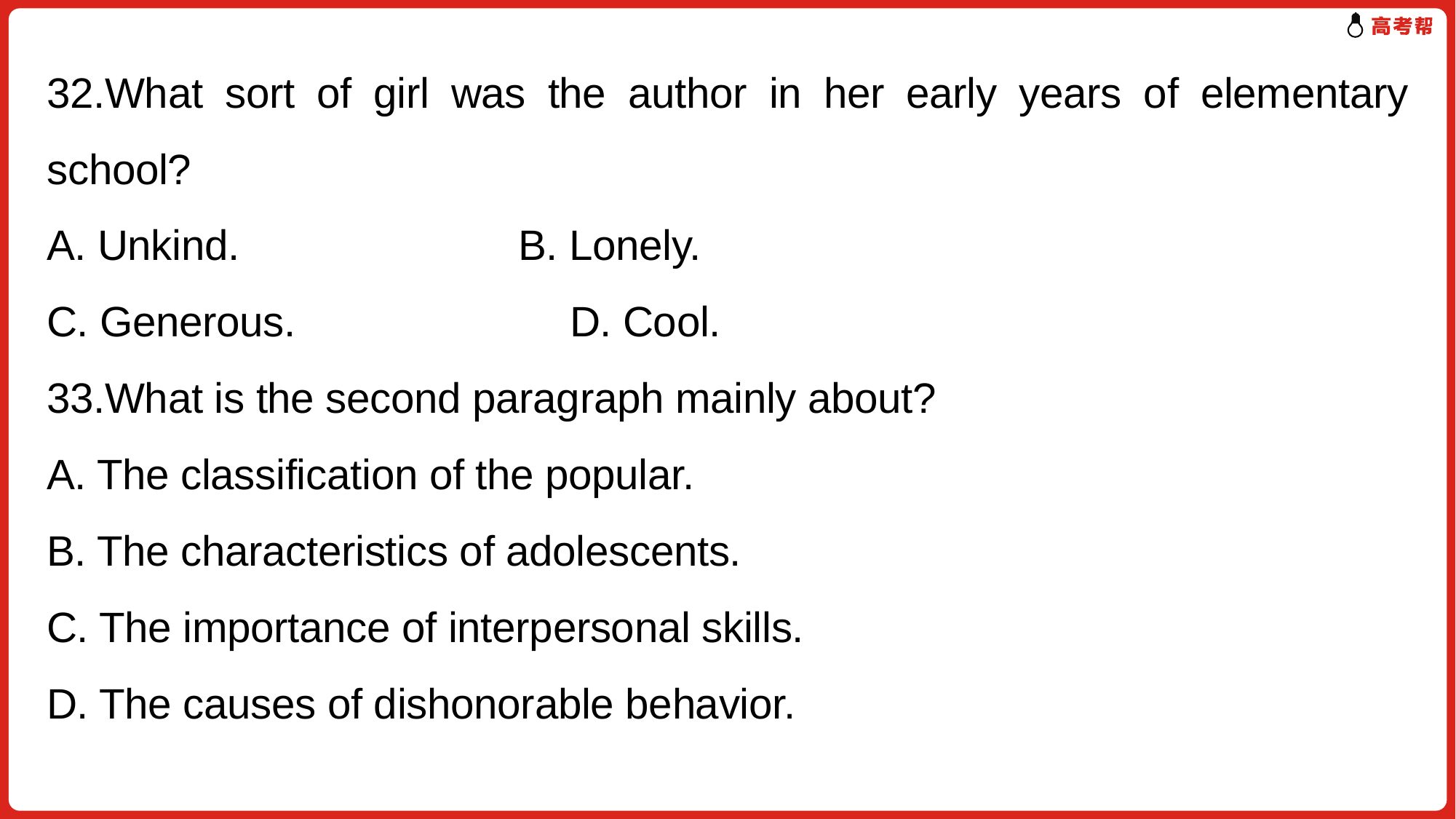

32.What sort of girl was the author in her early years of elementary school?
A. Unkind.	                      B. Lonely.
C. Generous.	                 D. Cool.
33.What is the second paragraph mainly about?
A. The classification of the popular.
B. The characteristics of adolescents.
C. The importance of interpersonal skills.
D. The causes of dishonorable behavior.